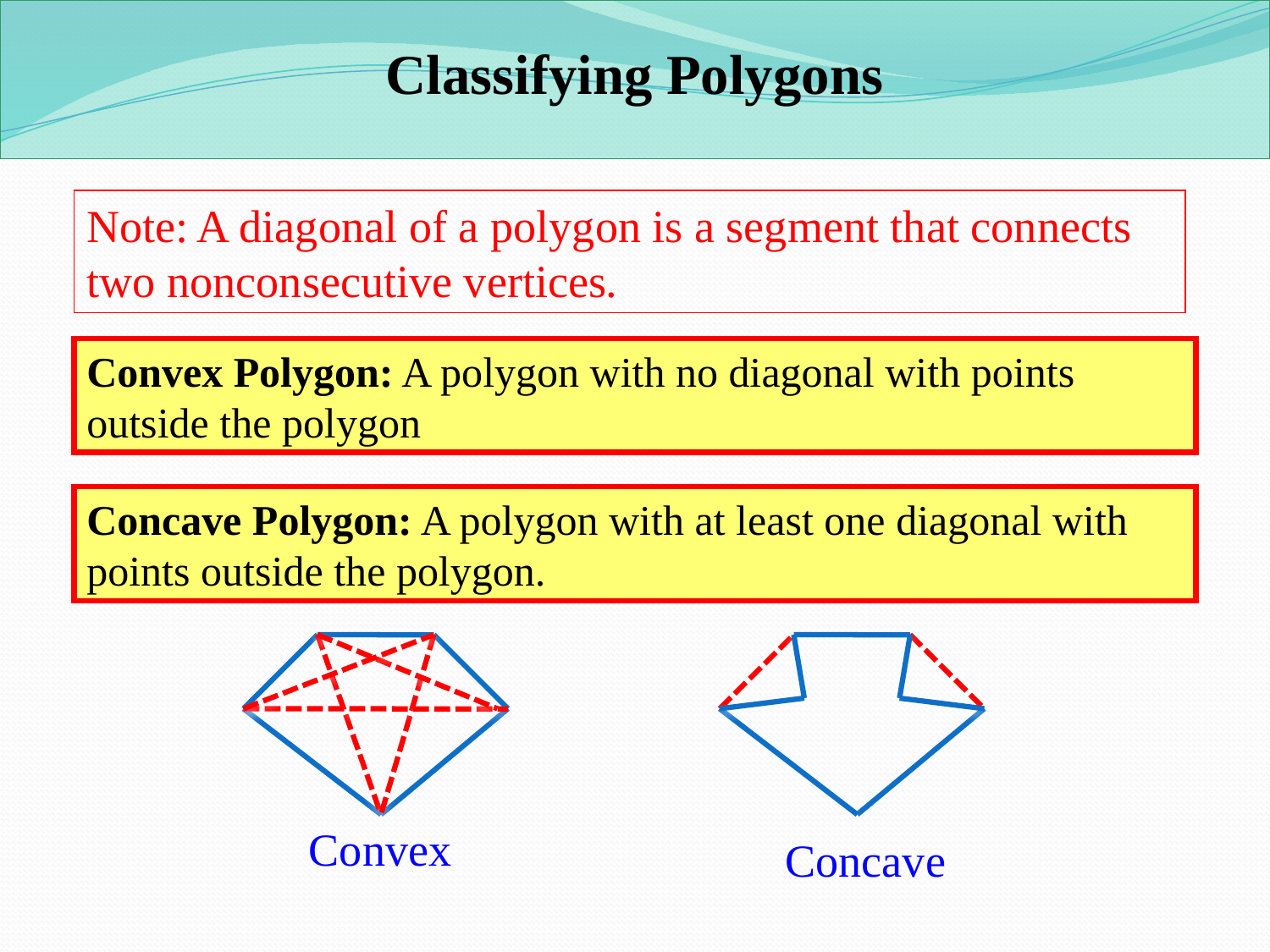

Classifying Polygons
Note: A diagonal of a polygon is a segment that connects two nonconsecutive vertices.
Convex Polygon: A polygon with no diagonal with points outside the polygon
Concave Polygon: A polygon with at least one diagonal with points outside the polygon.
Convex
Concave